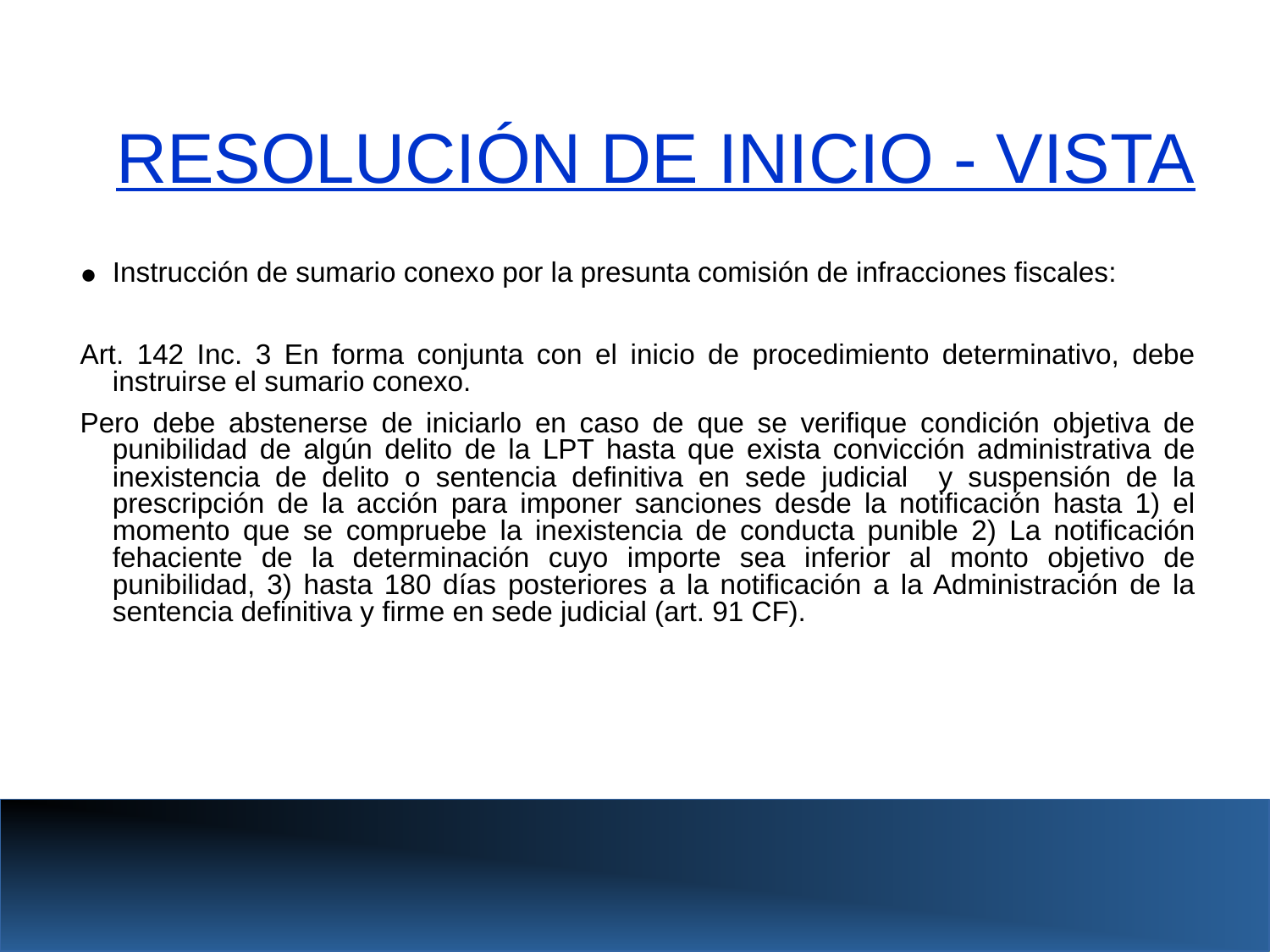

RESOLUCIÓN DE INICIO - VISTA

Instrucción de sumario conexo por la presunta comisión de infracciones fiscales:

Art. 142 Inc. 3 En forma conjunta con el inicio de procedimiento determinativo, debe instruirse el sumario conexo.
Pero debe abstenerse de iniciarlo en caso de que se verifique condición objetiva de punibilidad de algún delito de la LPT hasta que exista convicción administrativa de inexistencia de delito o sentencia definitiva en sede judicial  y suspensión de la prescripción de la acción para imponer sanciones desde la notificación hasta 1) el momento que se compruebe la inexistencia de conducta punible 2) La notificación fehaciente de la determinación cuyo importe sea inferior al monto objetivo de punibilidad, 3) hasta 180 días posteriores a la notificación a la Administración de la sentencia definitiva y firme en sede judicial (art. 91 CF).